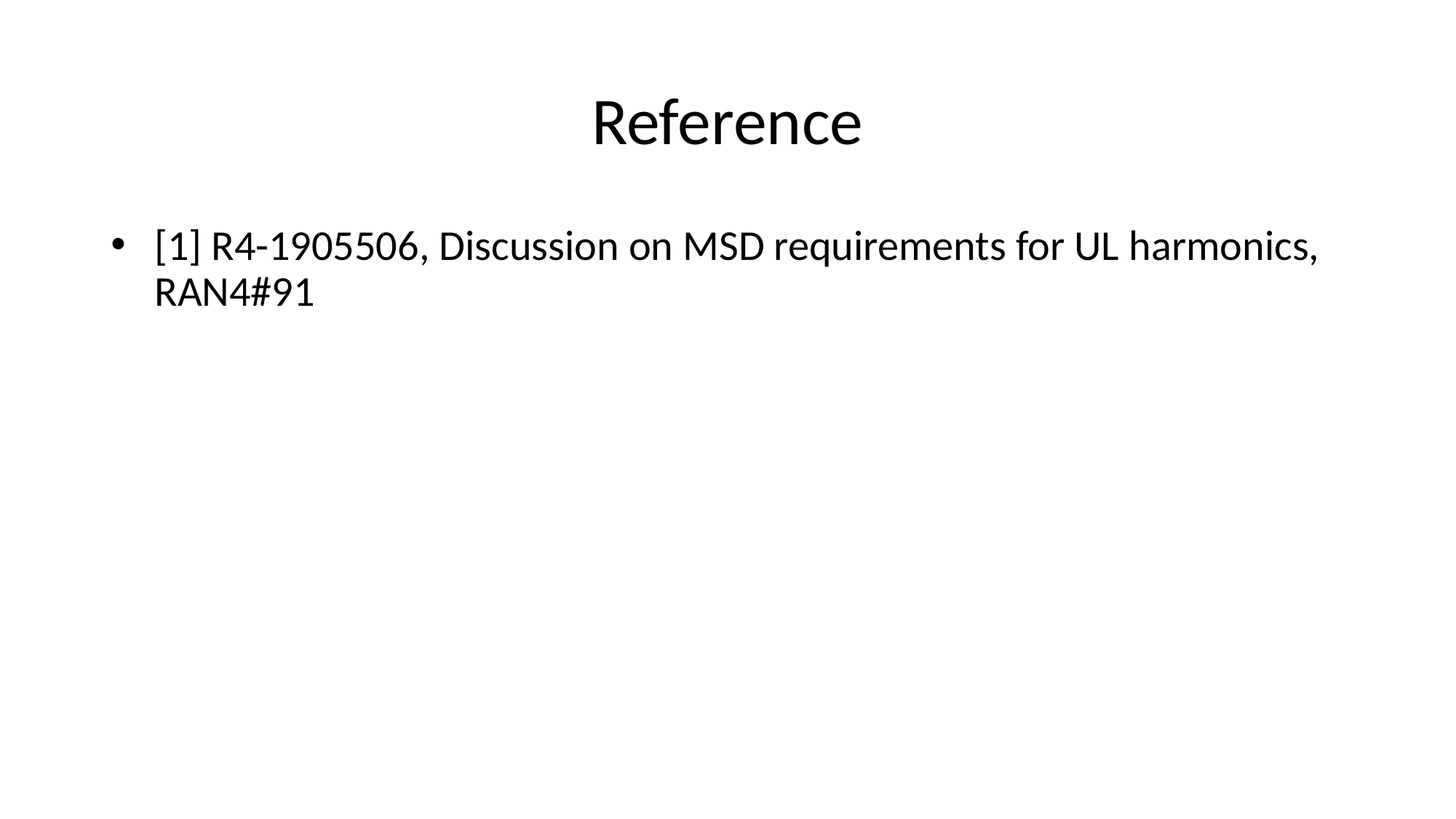

# Reference
[1] R4-1905506, Discussion on MSD requirements for UL harmonics, RAN4#91